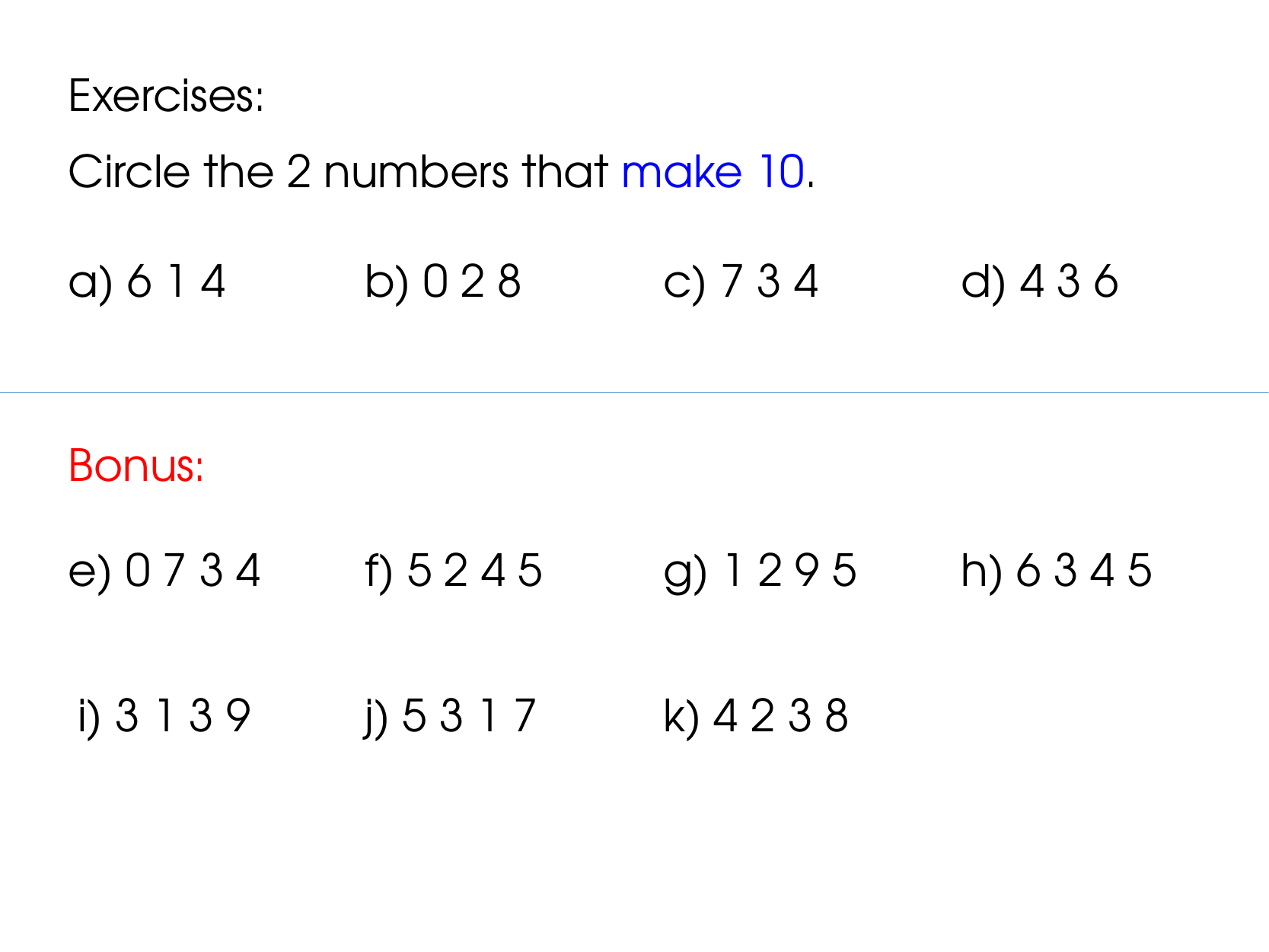

Exercises:
Circle the 2 numbers that make 10.
a) 6 1 4
b) 0 2 8
c) 7 3 4
d) 4 3 6
Bonus:
e) 0 7 3 4
f) 5 2 4 5
g) 1 2 9 5
h) 6 3 4 5
i) 3 1 3 9
j) 5 3 1 7
k) 4 2 3 8